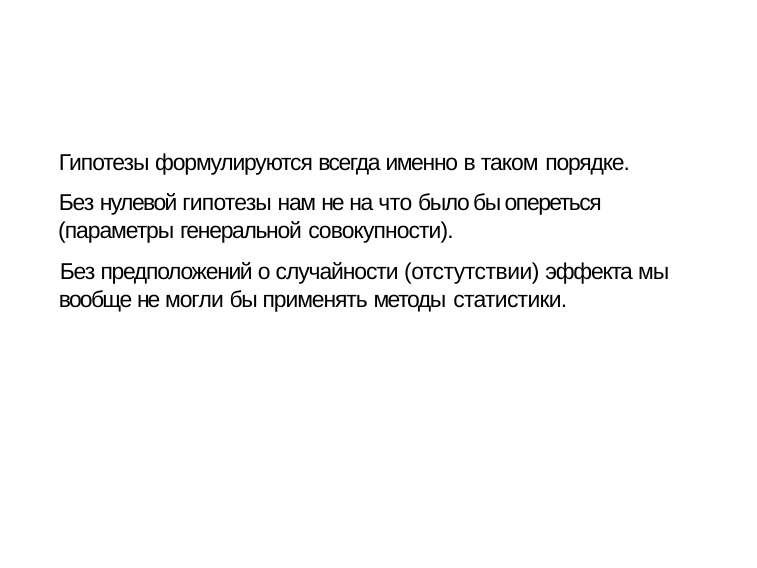

Гипотезы формулируются всегда именно в таком порядке.
Без нулевой гипотезы нам не на что было бы опереться  (параметры генеральной совокупности).
Без предположений о случайности (отстутствии) эффекта мы  вообще не могли бы применять методы статистики.